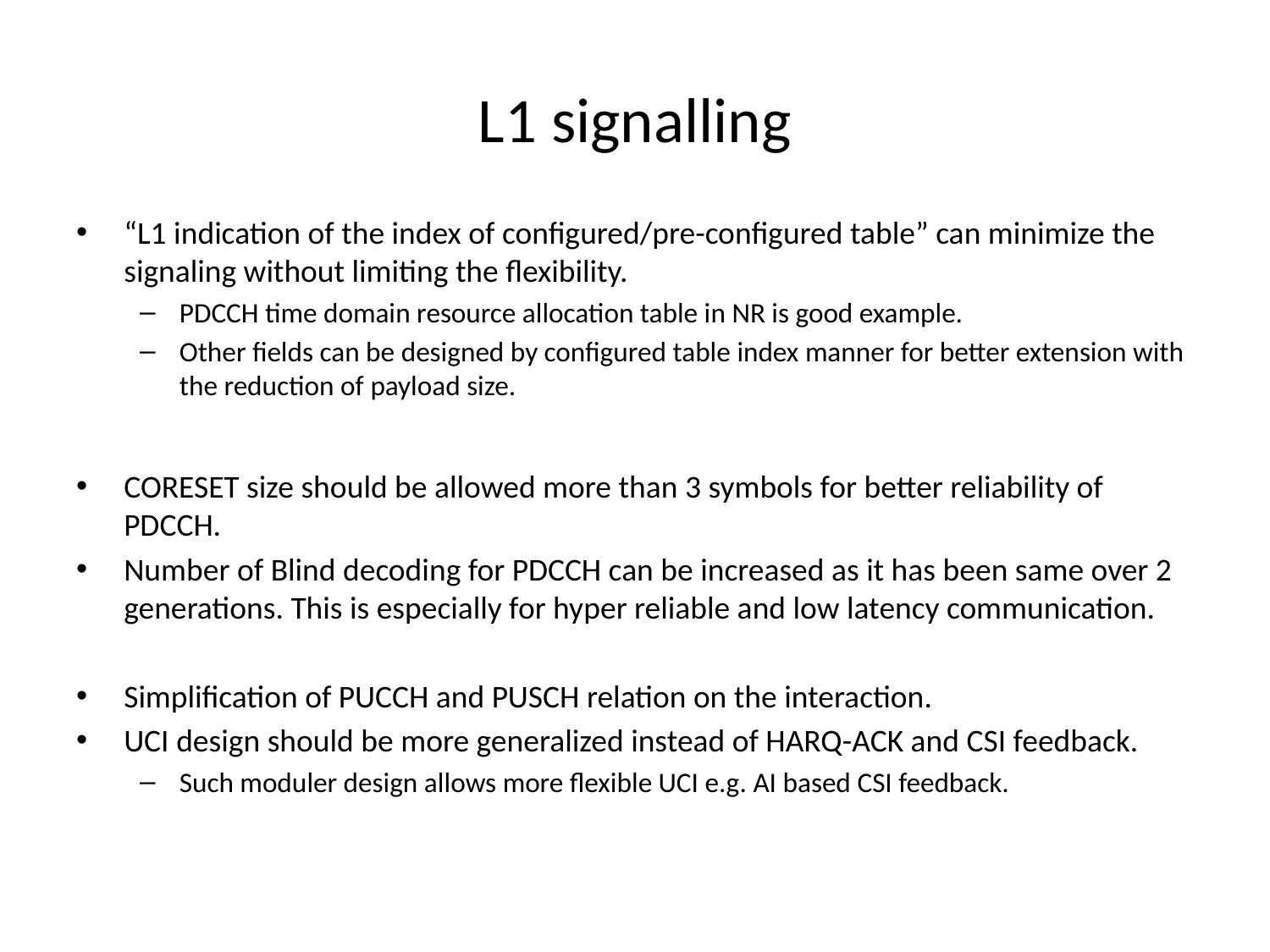

# L1 signalling
“L1 indication of the index of configured/pre-configured table” can minimize the signaling without limiting the flexibility.
PDCCH time domain resource allocation table in NR is good example.
Other fields can be designed by configured table index manner for better extension with the reduction of payload size.

CORESET size should be allowed more than 3 symbols for better reliability of PDCCH.
Number of Blind decoding for PDCCH can be increased as it has been same over 2 generations. This is especially for hyper reliable and low latency communication.

Simplification of PUCCH and PUSCH relation on the interaction.
UCI design should be more generalized instead of HARQ-ACK and CSI feedback.
Such moduler design allows more flexible UCI e.g. AI based CSI feedback.